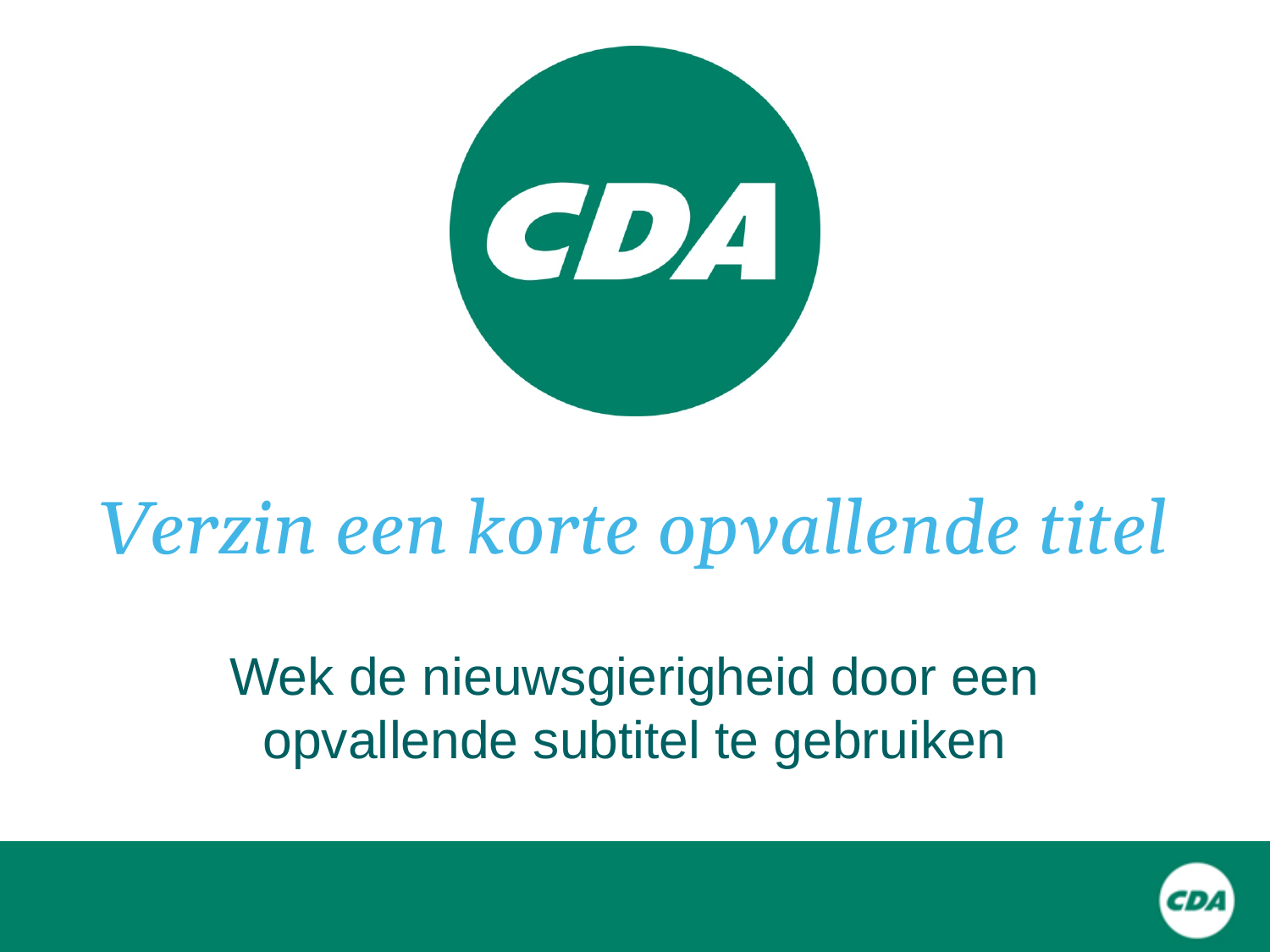

# Verzin een korte opvallende titel
Wek de nieuwsgierigheid door een opvallende subtitel te gebruiken